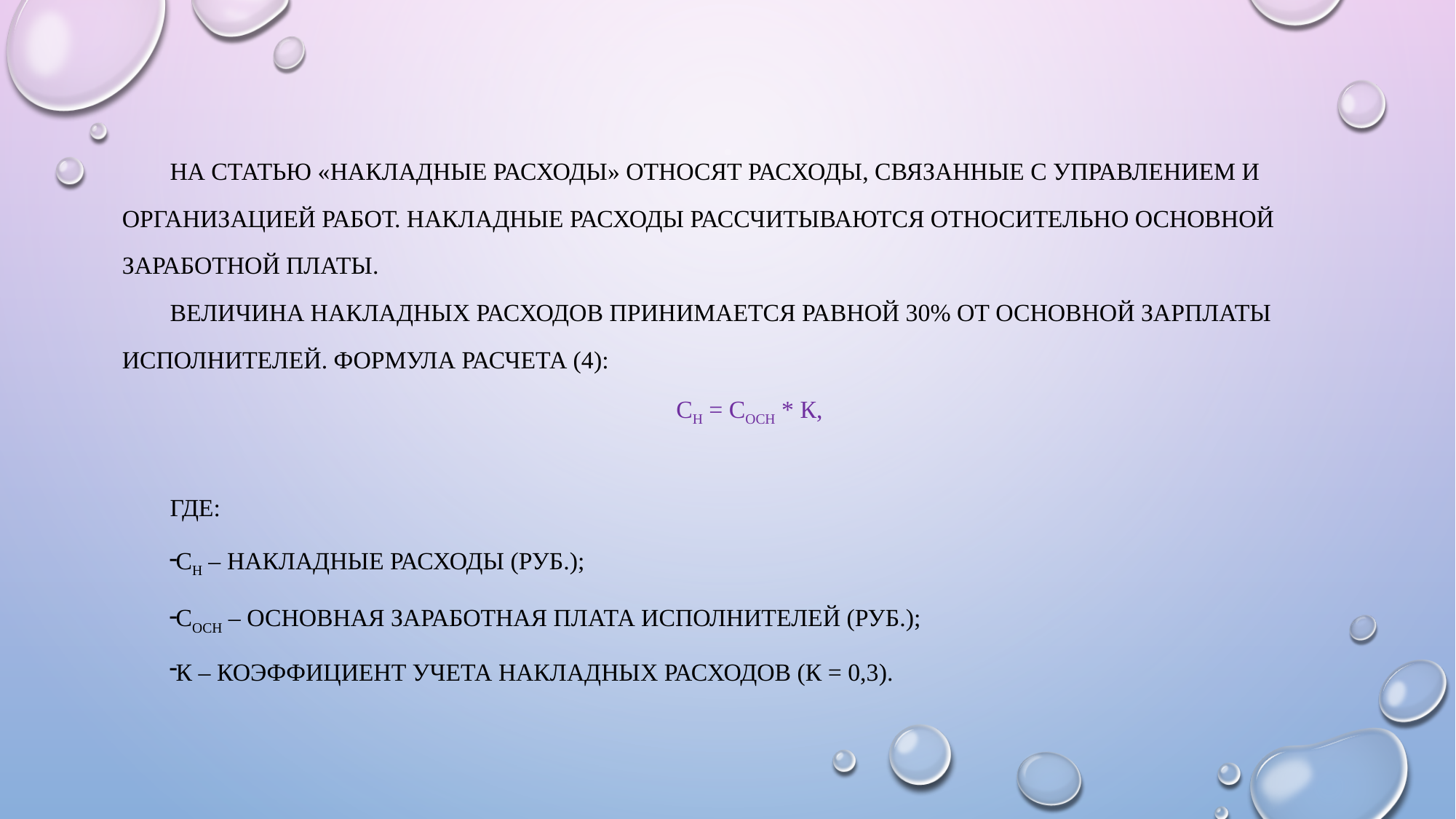

На статью «Накладные расходы» относят расходы, связанные с управлением и организацией работ. Накладные расходы рассчитываются относительно основной заработной платы.
Величина накладных расходов принимается равной 30% от основной зарплаты исполнителей. Формула расчета (4):
Сн = Сосн * К,

где:
Сн – накладные расходы (руб.);
Сосн – основная заработная плата исполнителей (руб.);
К – коэффициент учета накладных расходов (К = 0,3).